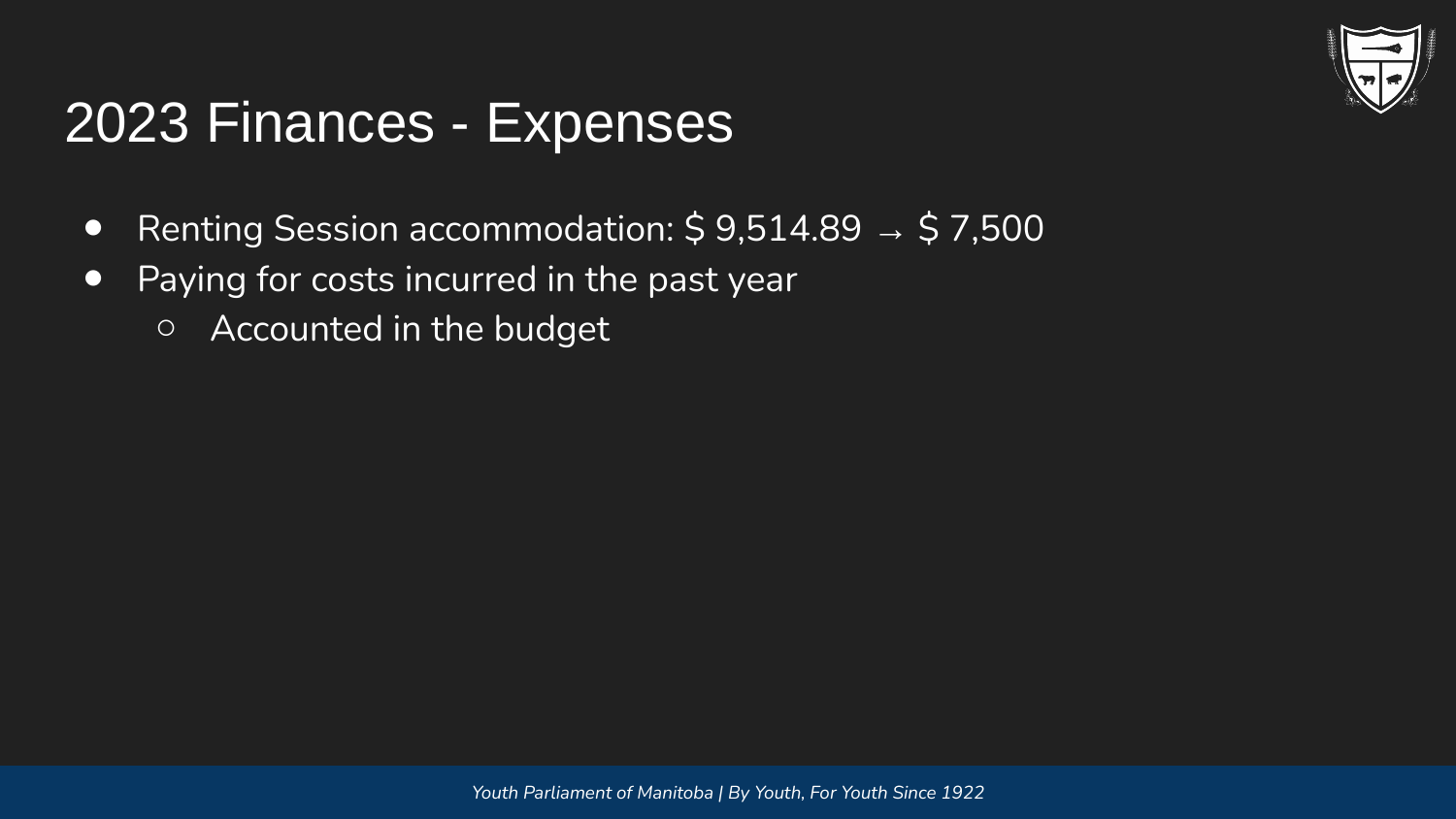

# 2023 Finances - Expenses

Renting Session accommodation: $ 9,514.89 → $ 7,500
Paying for costs incurred in the past year
Accounted in the budget